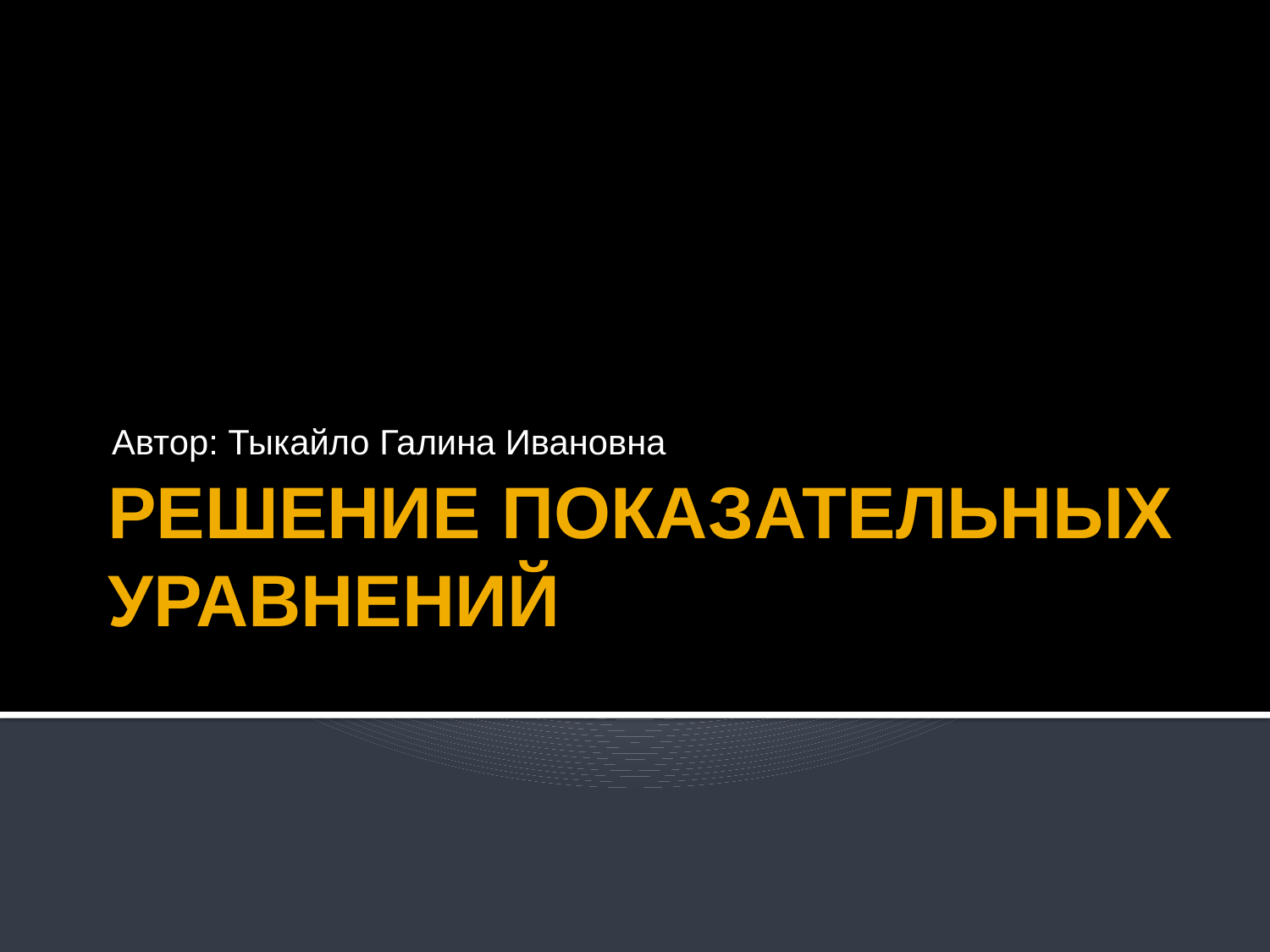

Автор: Тыкайло Галина Ивановна
# РЕШЕНИЕ ПОКАЗАТЕЛЬНЫХ УРАВНЕНИЙ